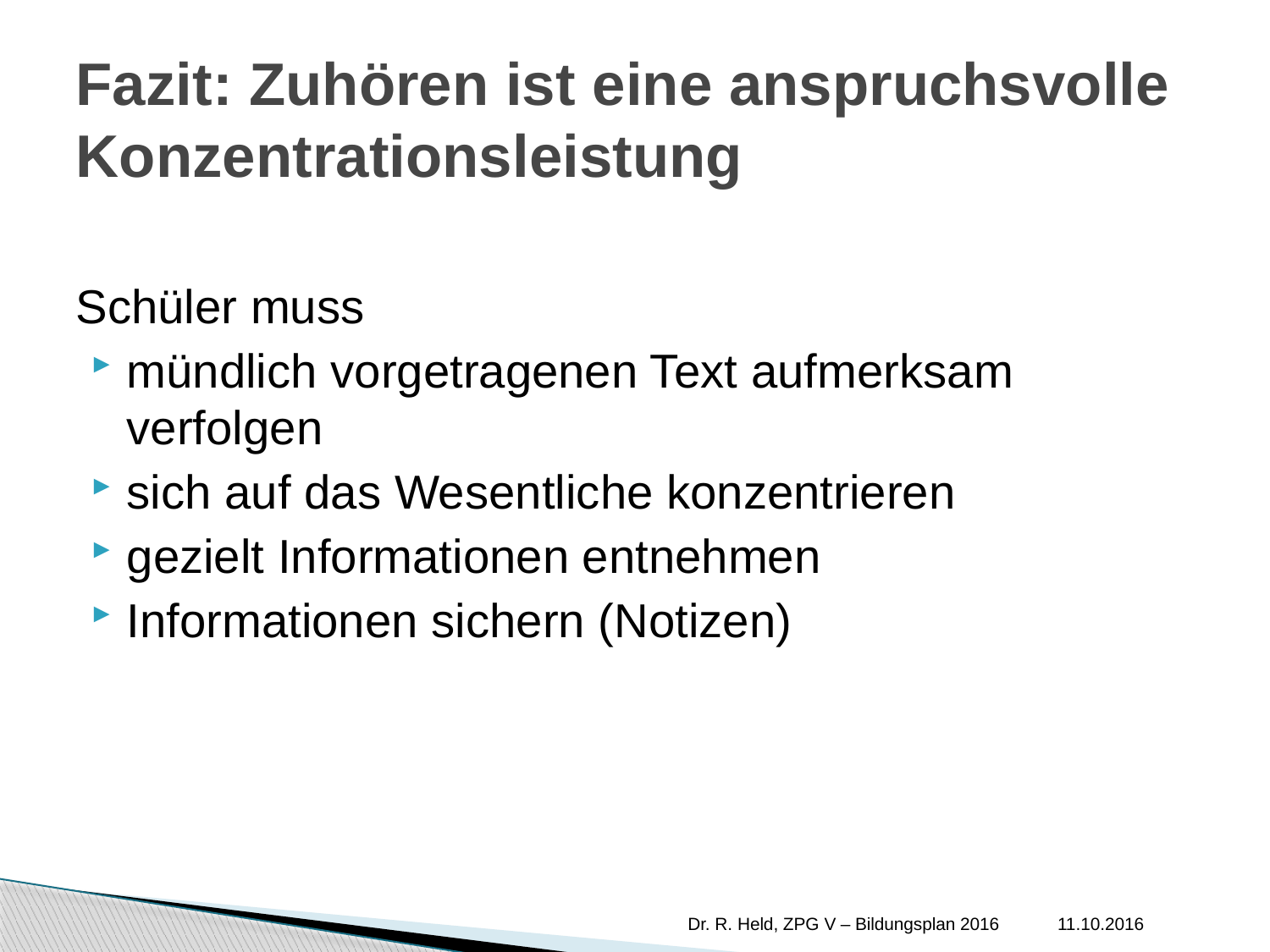

# Fazit: Zuhören ist eine anspruchsvolle Konzentrationsleistung

Schüler muss
mündlich vorgetragenen Text aufmerksam verfolgen
sich auf das Wesentliche konzentrieren
gezielt Informationen entnehmen
Informationen sichern (Notizen)
11.10.2016
Dr. R. Held, ZPG V – Bildungsplan 2016